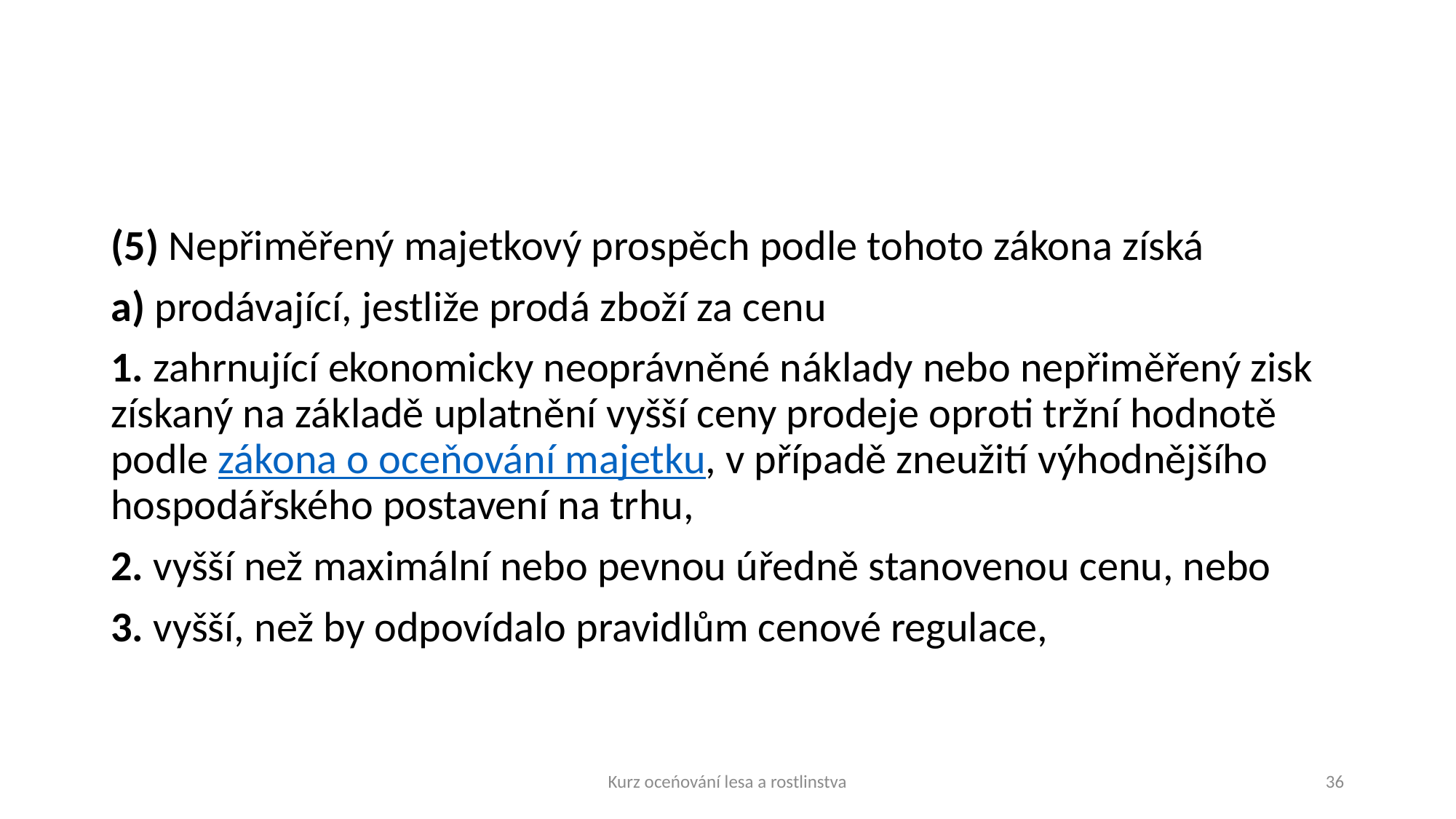

#
(5) Nepřiměřený majetkový prospěch podle tohoto zákona získá
a) prodávající, jestliže prodá zboží za cenu
1. zahrnující ekonomicky neoprávněné náklady nebo nepřiměřený zisk získaný na základě uplatnění vyšší ceny prodeje oproti tržní hodnotě podle zákona o oceňování majetku, v případě zneužití výhodnějšího hospodářského postavení na trhu,
2. vyšší než maximální nebo pevnou úředně stanovenou cenu, nebo
3. vyšší, než by odpovídalo pravidlům cenové regulace,

Kurz oceńování lesa a rostlinstva
36